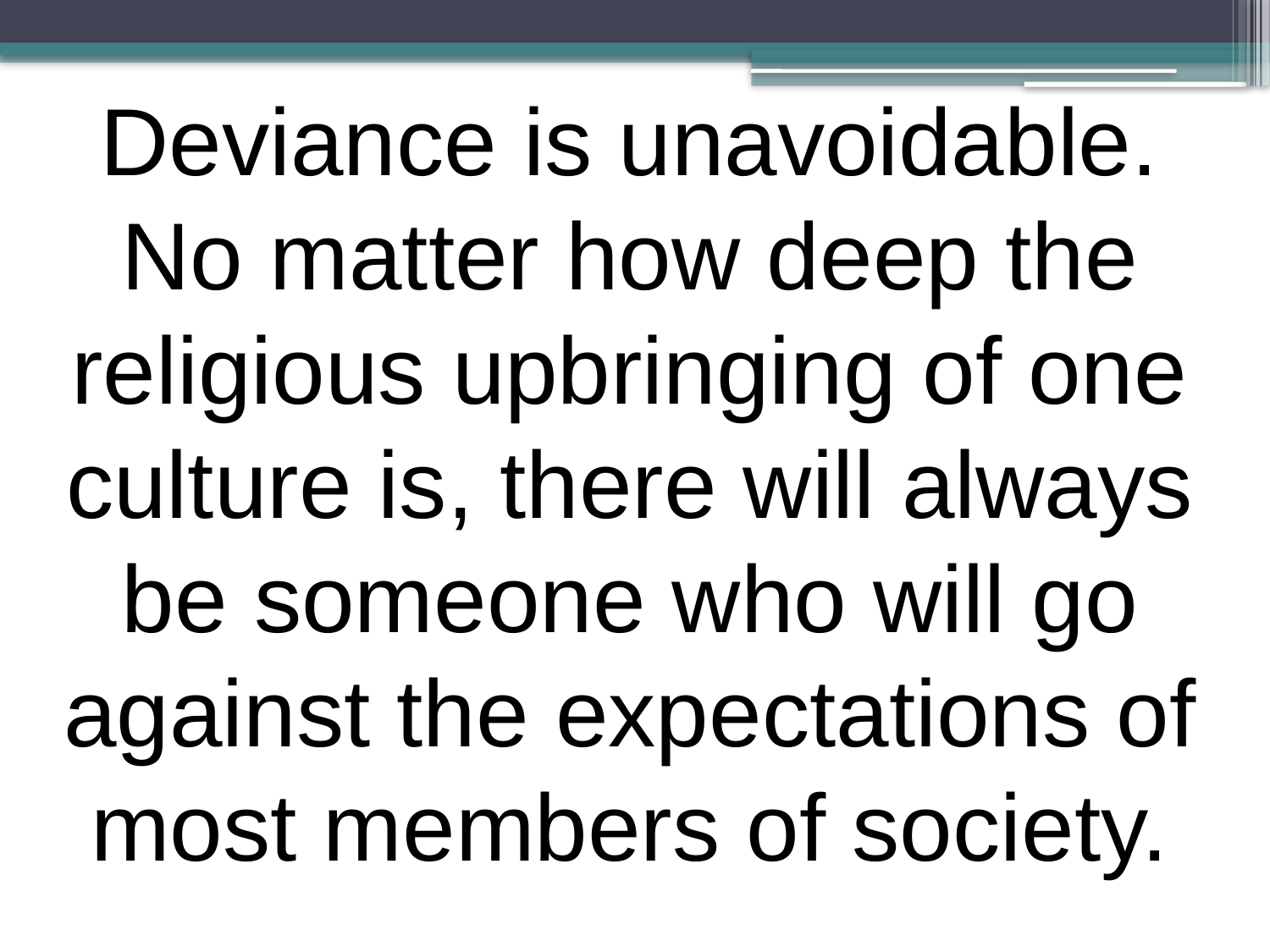

Deviance is unavoidable. No matter how deep the religious upbringing of one culture is, there will always be someone who will go against the expectations of most members of society.